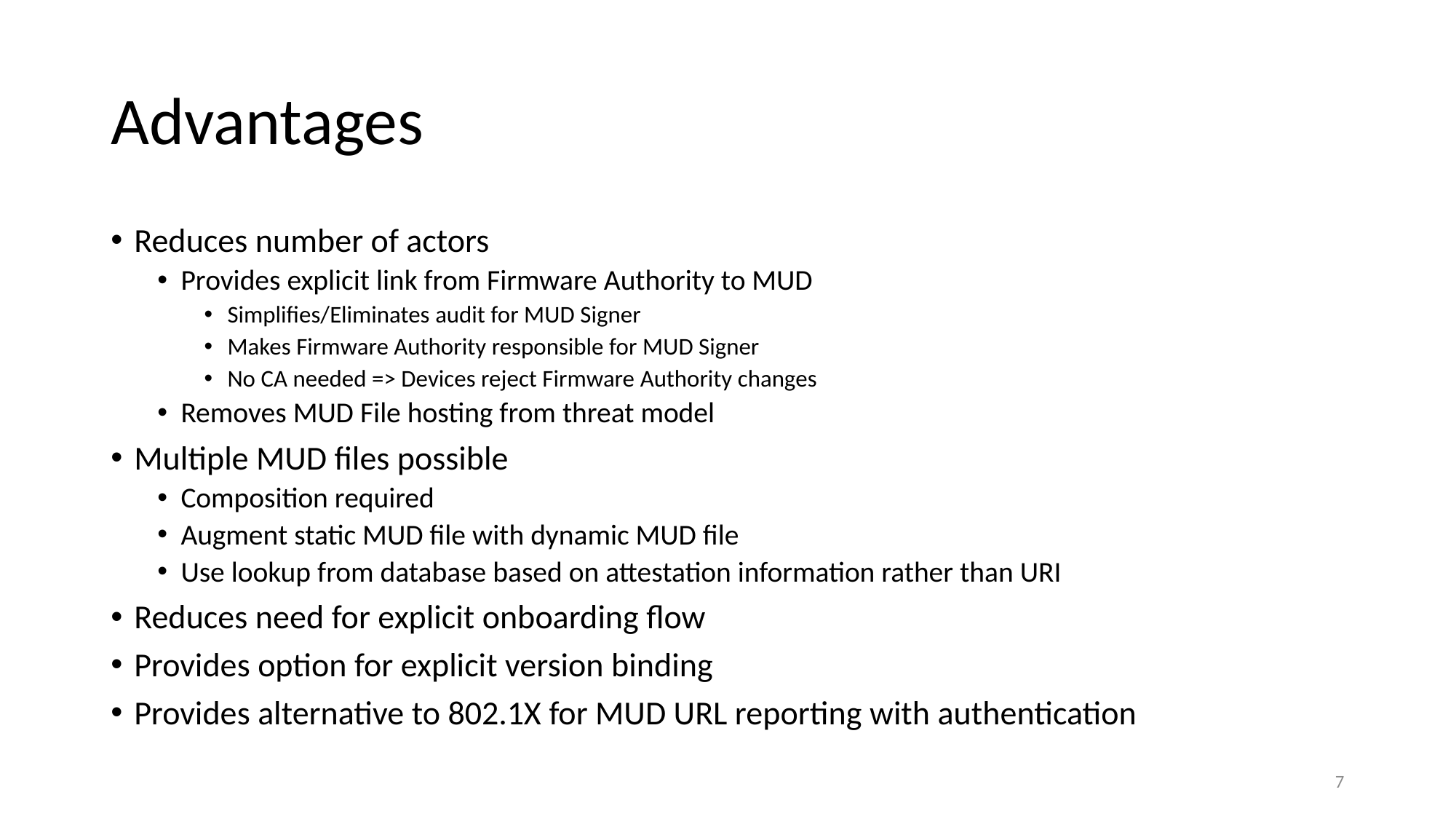

# Advantages
Reduces number of actors
Provides explicit link from Firmware Authority to MUD
Simplifies/Eliminates audit for MUD Signer
Makes Firmware Authority responsible for MUD Signer
No CA needed => Devices reject Firmware Authority changes
Removes MUD File hosting from threat model
Multiple MUD files possible
Composition required
Augment static MUD file with dynamic MUD file
Use lookup from database based on attestation information rather than URI
Reduces need for explicit onboarding flow
Provides option for explicit version binding
Provides alternative to 802.1X for MUD URL reporting with authentication

7